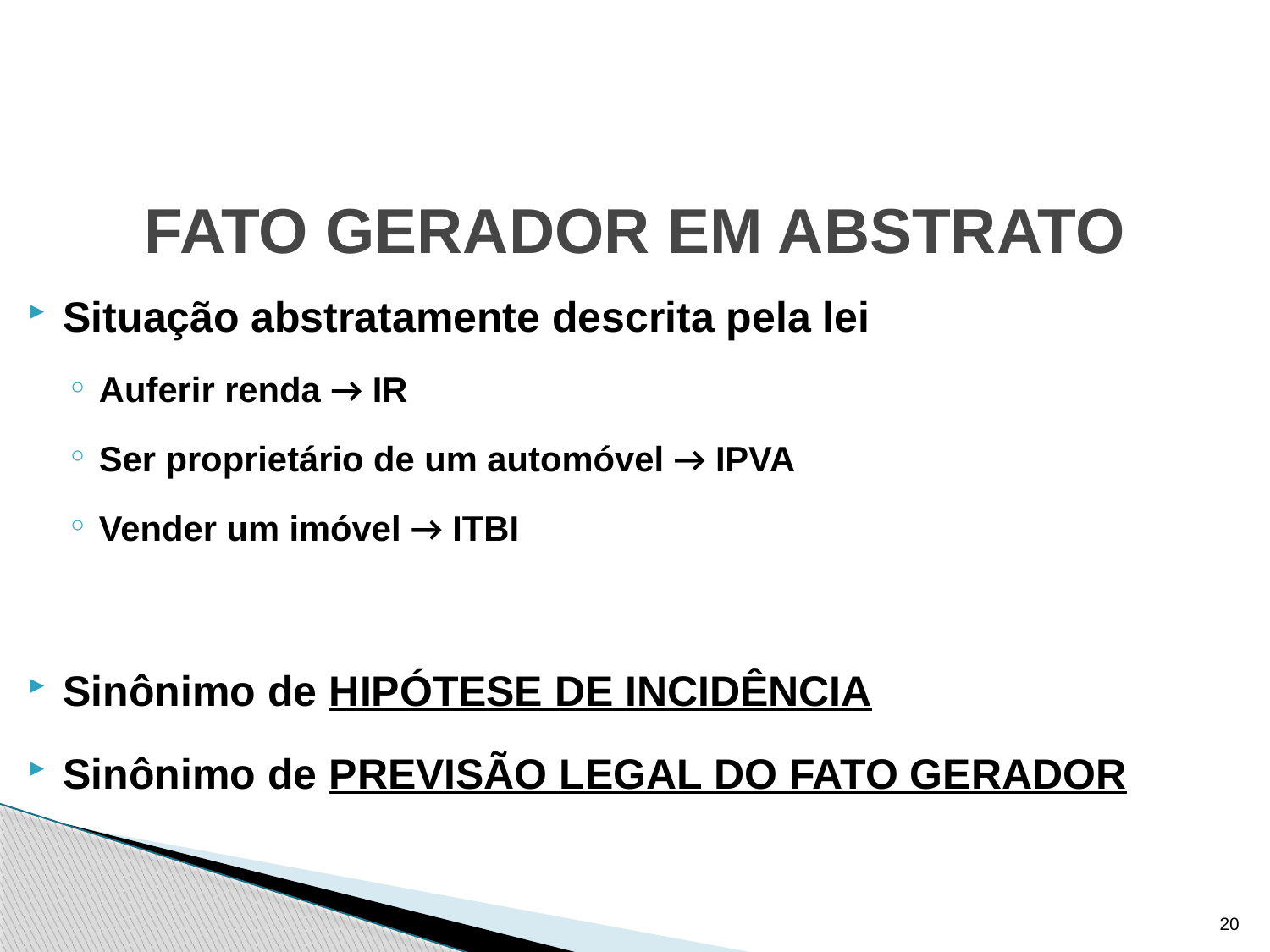

# FATO GERADOR EM ABSTRATO
Situação abstratamente descrita pela lei
Auferir renda → IR
Ser proprietário de um automóvel → IPVA
Vender um imóvel → ITBI

Sinônimo de hipótese de incidência
Sinônimo de previsão legal do fato gerador

20